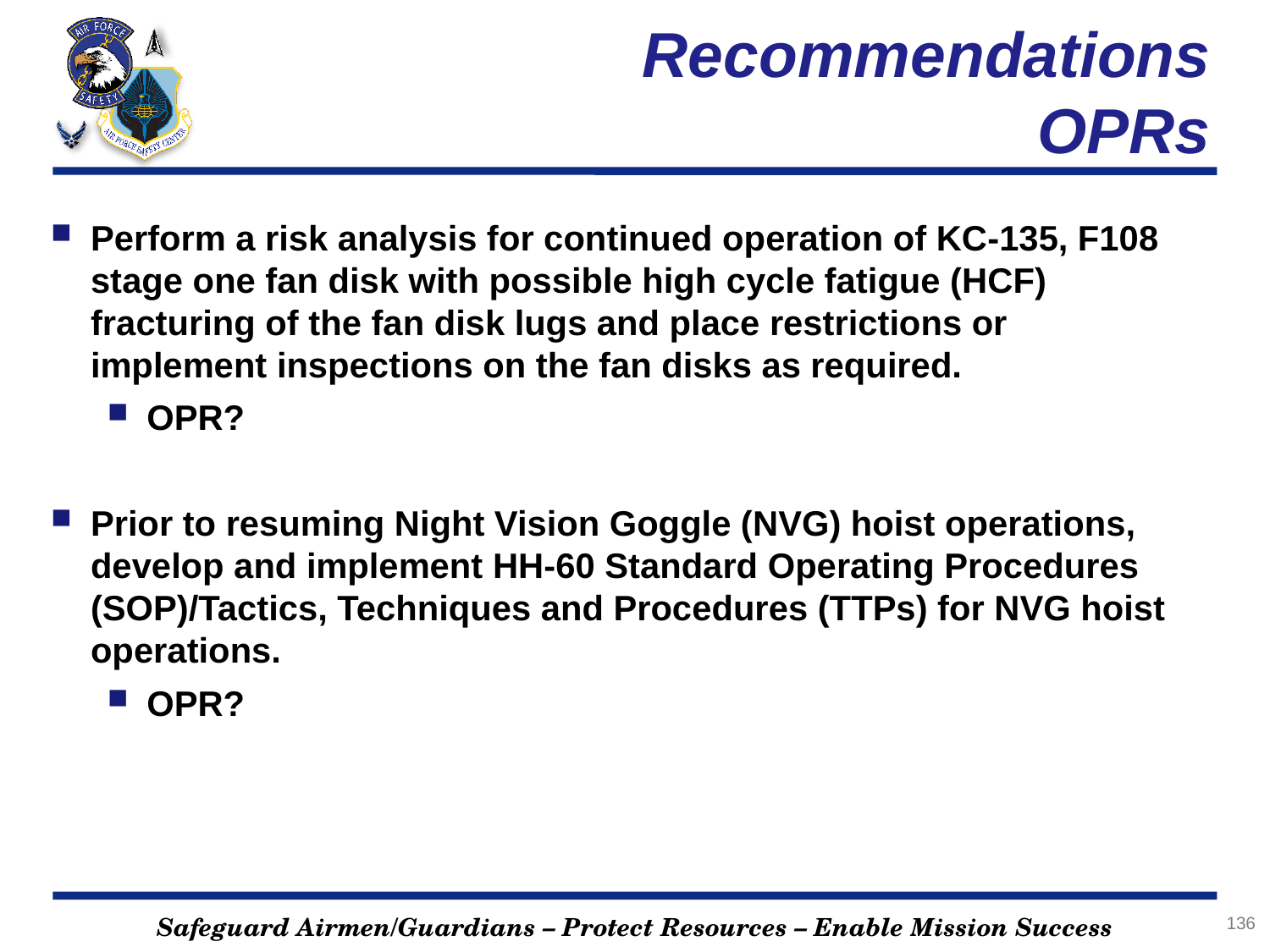

# Recommendations OPRs
Perform a risk analysis for continued operation of KC-135, F108 stage one fan disk with possible high cycle fatigue (HCF) fracturing of the fan disk lugs and place restrictions or implement inspections on the fan disks as required.
OPR?

Prior to resuming Night Vision Goggle (NVG) hoist operations, develop and implement HH-60 Standard Operating Procedures (SOP)/Tactics, Techniques and Procedures (TTPs) for NVG hoist operations.
OPR?
136